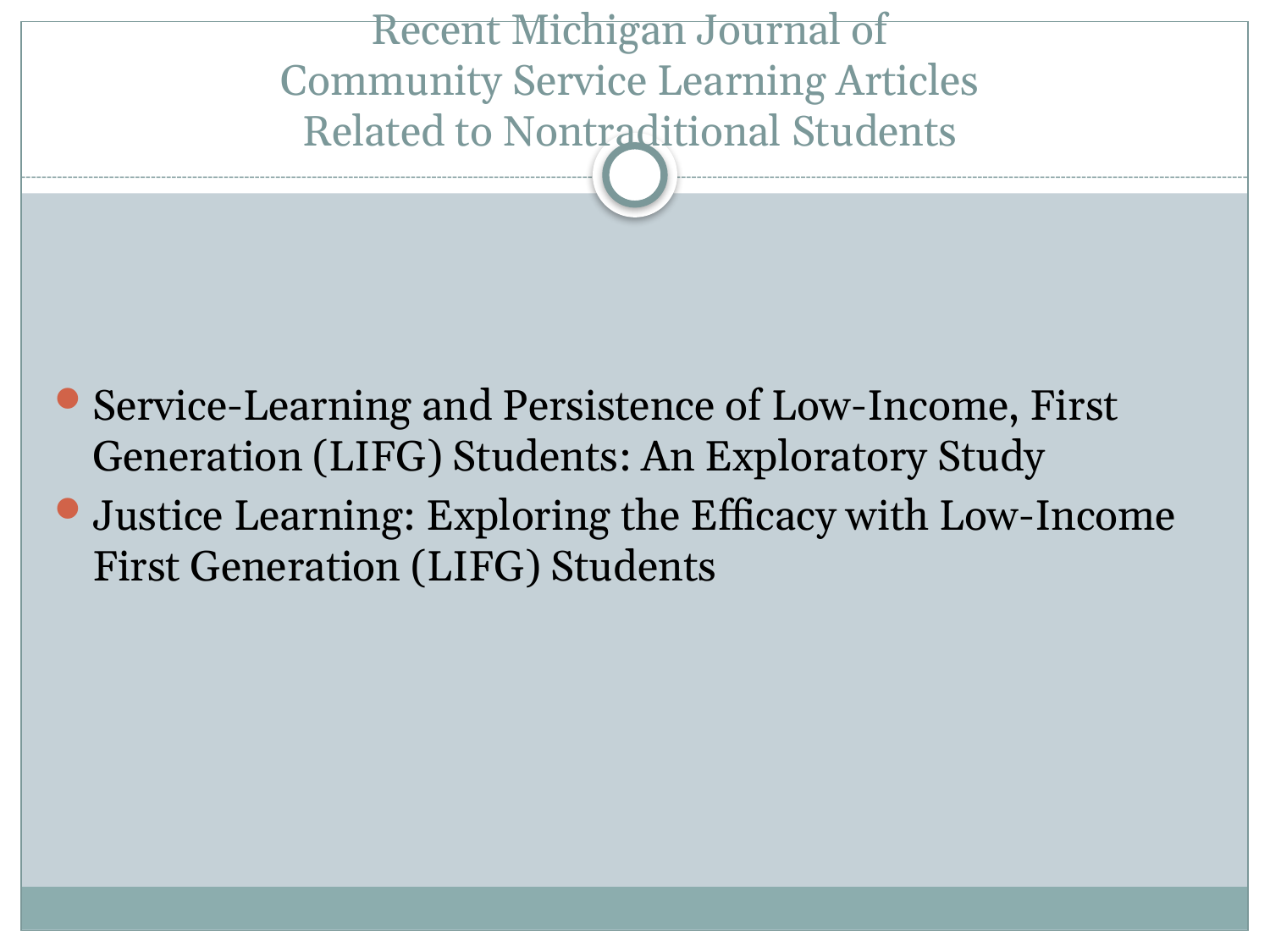

# Recent Michigan Journal of Community Service Learning Articles Related to Nontraditional Students

Service-Learning and Persistence of Low-Income, First Generation (LIFG) Students: An Exploratory Study
Justice Learning: Exploring the Efficacy with Low-Income First Generation (LIFG) Students